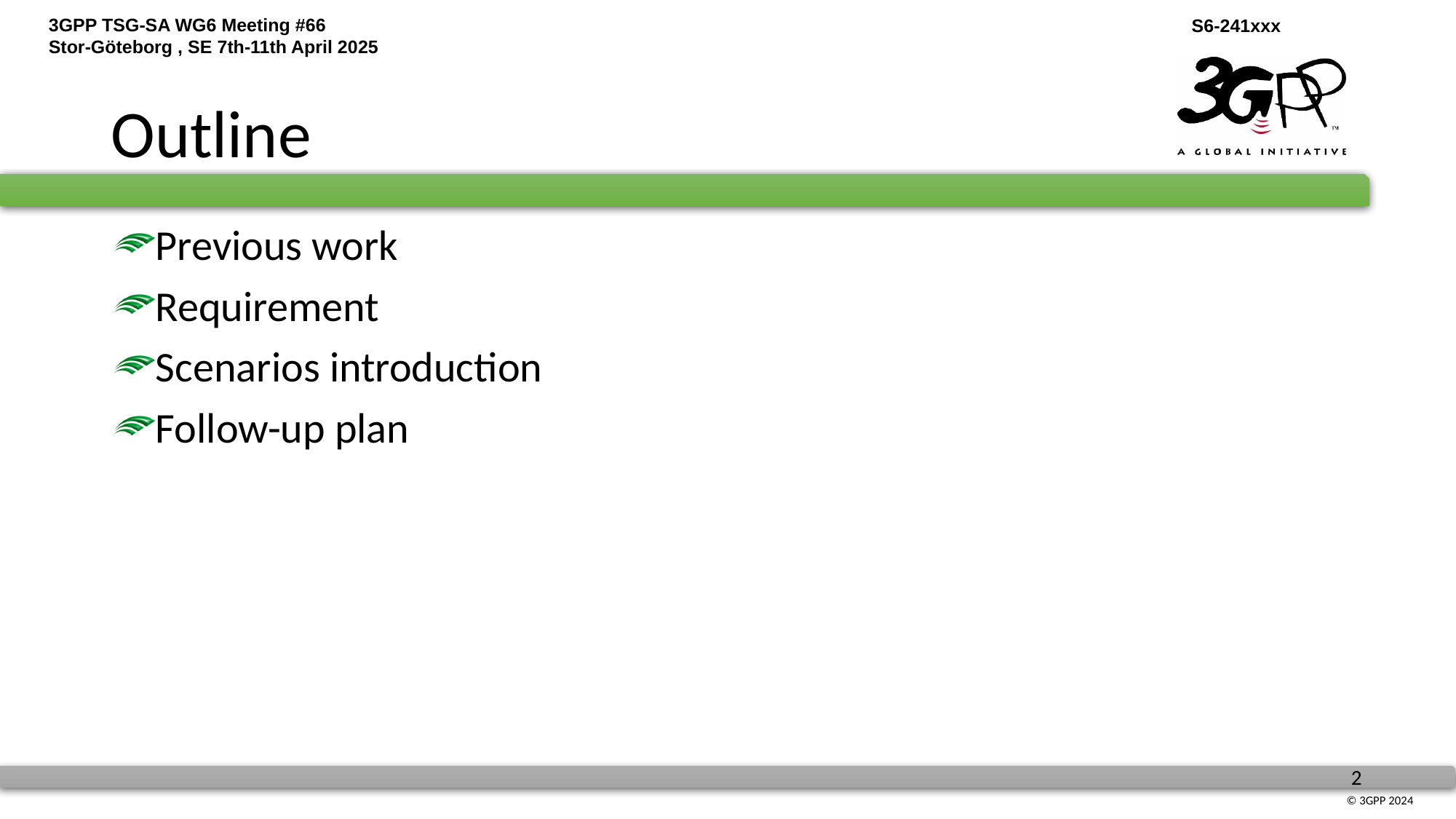

3GPP TSG-SA WG6 Meeting #66
Stor-Göteborg , SE 7th-11th April 2025
# Outline
Previous work
Requirement
Scenarios introduction
Follow-up plan